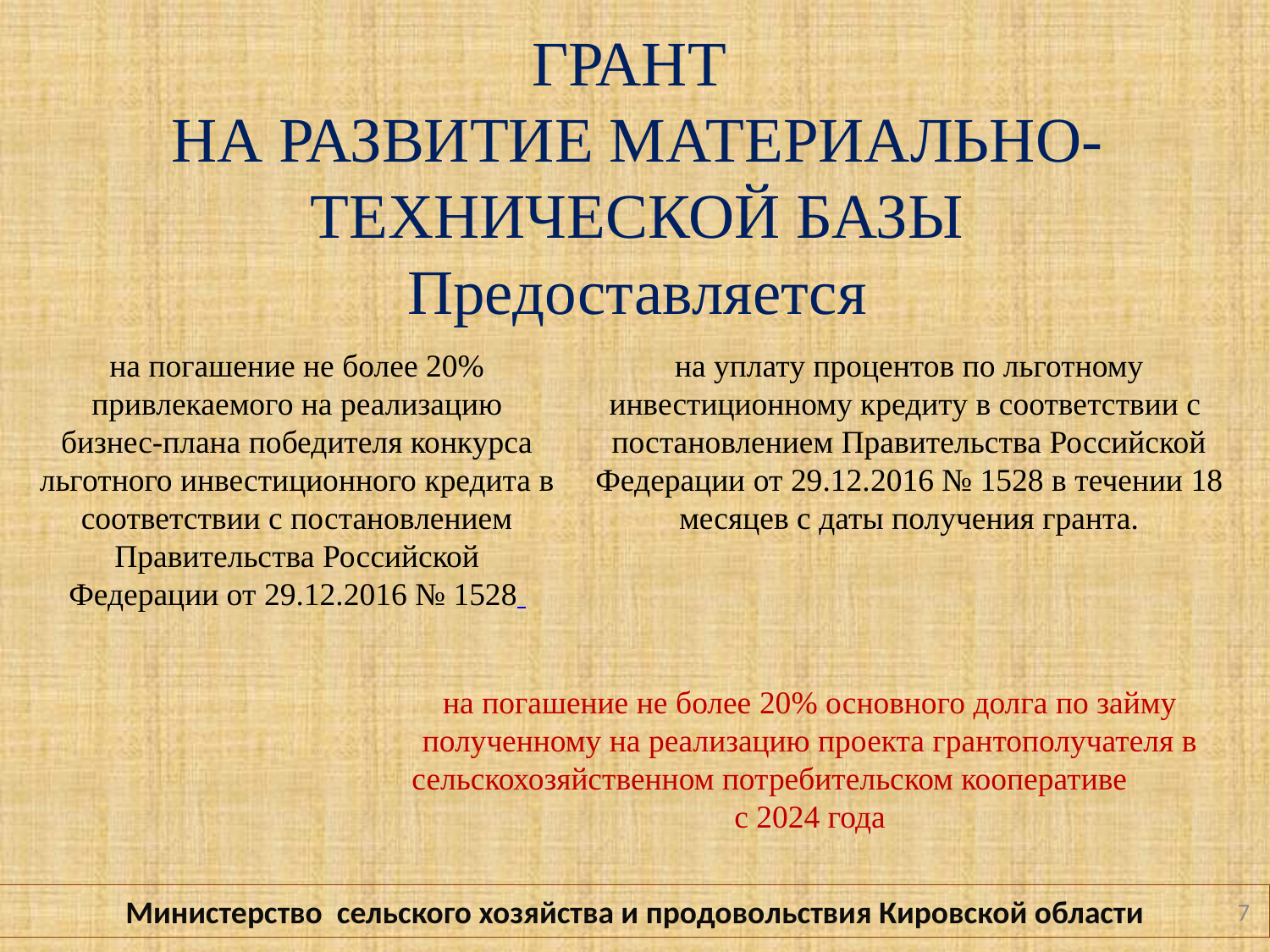

ГРАНТ
НА РАЗВИТИЕ МАТЕРИАЛЬНО-ТЕХНИЧЕСКОЙ БАЗЫ
Предоставляется

на уплату процентов по льготному инвестиционному кредиту в соответствии с  постановлением Правительства Российской Федерации от 29.12.2016 № 1528 в течении 18 месяцев с даты получения гранта.

на погашение не более 20% привлекаемого на реализацию бизнес-плана победителя конкурса льготного инвестиционного кредита в соответствии с постановлением Правительства Российской Федерации от 29.12.2016 № 1528
на погашение не более 20% основного долга по займу полученному на реализацию проекта грантополучателя в сельскохозяйственном потребительском кооперативе           с 2024 года
Министерство  сельского хозяйства и продовольствия Кировской области
7